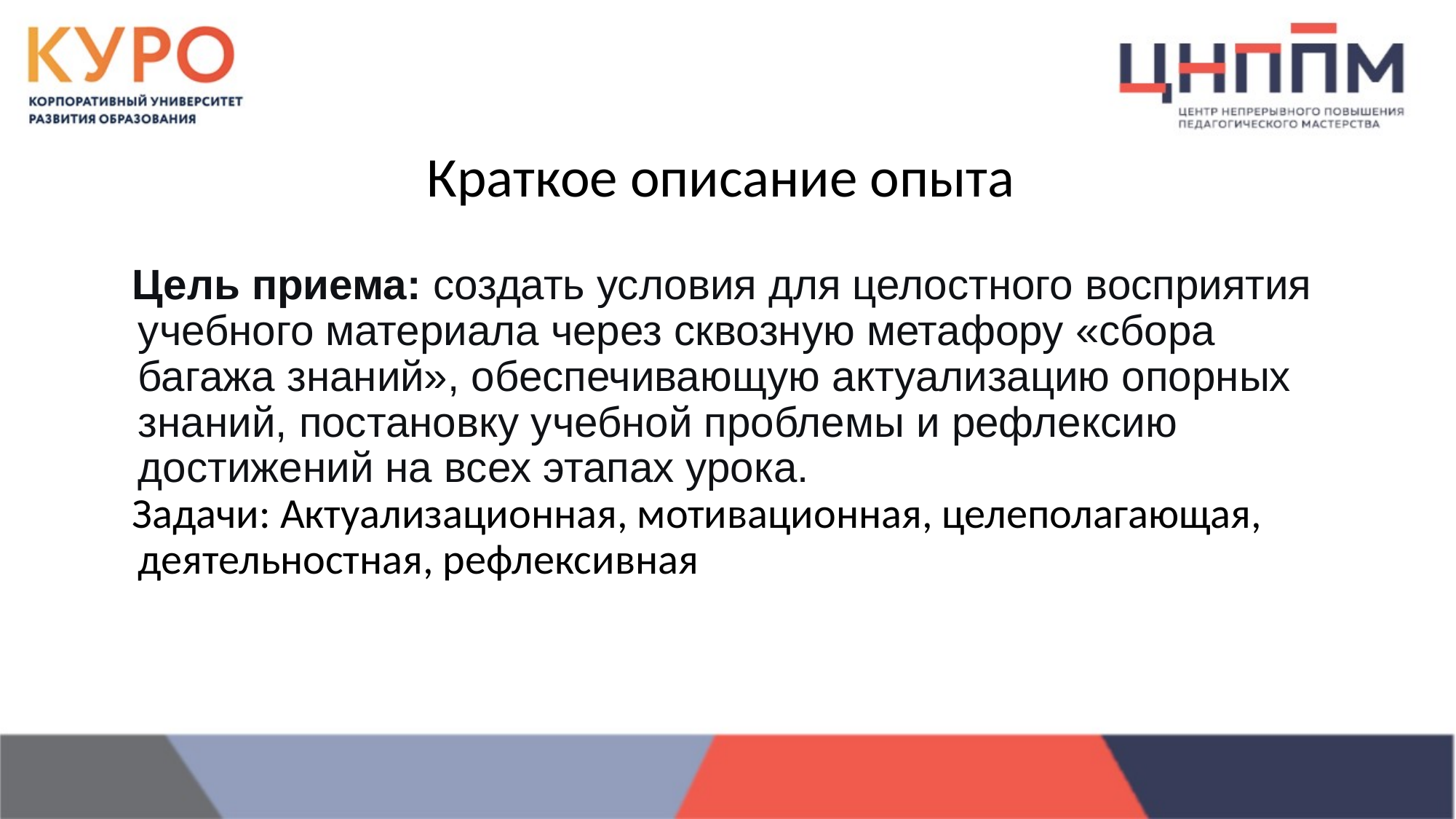

# Краткое описание опыта
Цель приема: создать условия для целостного восприятия учебного материала через сквозную метафору «сбора багажа знаний», обеспечивающую актуализацию опорных знаний, постановку учебной проблемы и рефлексию достижений на всех этапах урока.
Задачи: Актуализационная, мотивационная, целеполагающая, деятельностная, рефлексивная